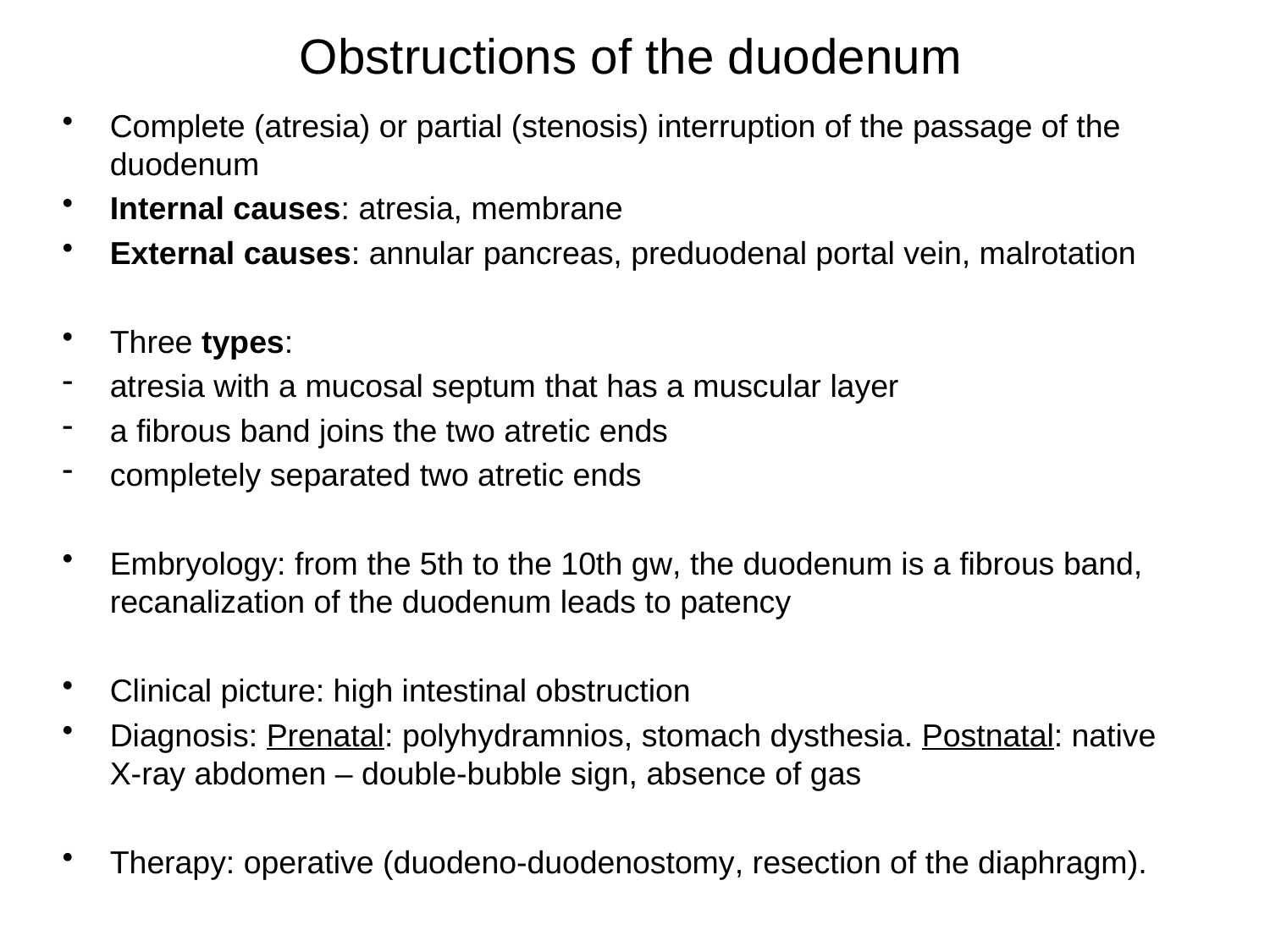

# Obstructions of the duodenum
Complete (atresia) or partial (stenosis) interruption of the passage of the duodenum
Internal causes: atresia, membrane
External causes: annular pancreas, preduodenal portal vein, malrotation

Three types:
atresia with a mucosal septum that has a muscular layer
a fibrous band joins the two atretic ends
completely separated two atretic ends

Embryology: from the 5th to the 10th gw, the duodenum is a fibrous band, recanalization of the duodenum leads to patency

Clinical picture: high intestinal obstruction
Diagnosis: Prenatal: polyhydramnios, stomach dysthesia. Postnatal: native X-ray abdomen – double-bubble sign, absence of gas

Therapy: operative (duodeno-duodenostomy, resection of the diaphragm).